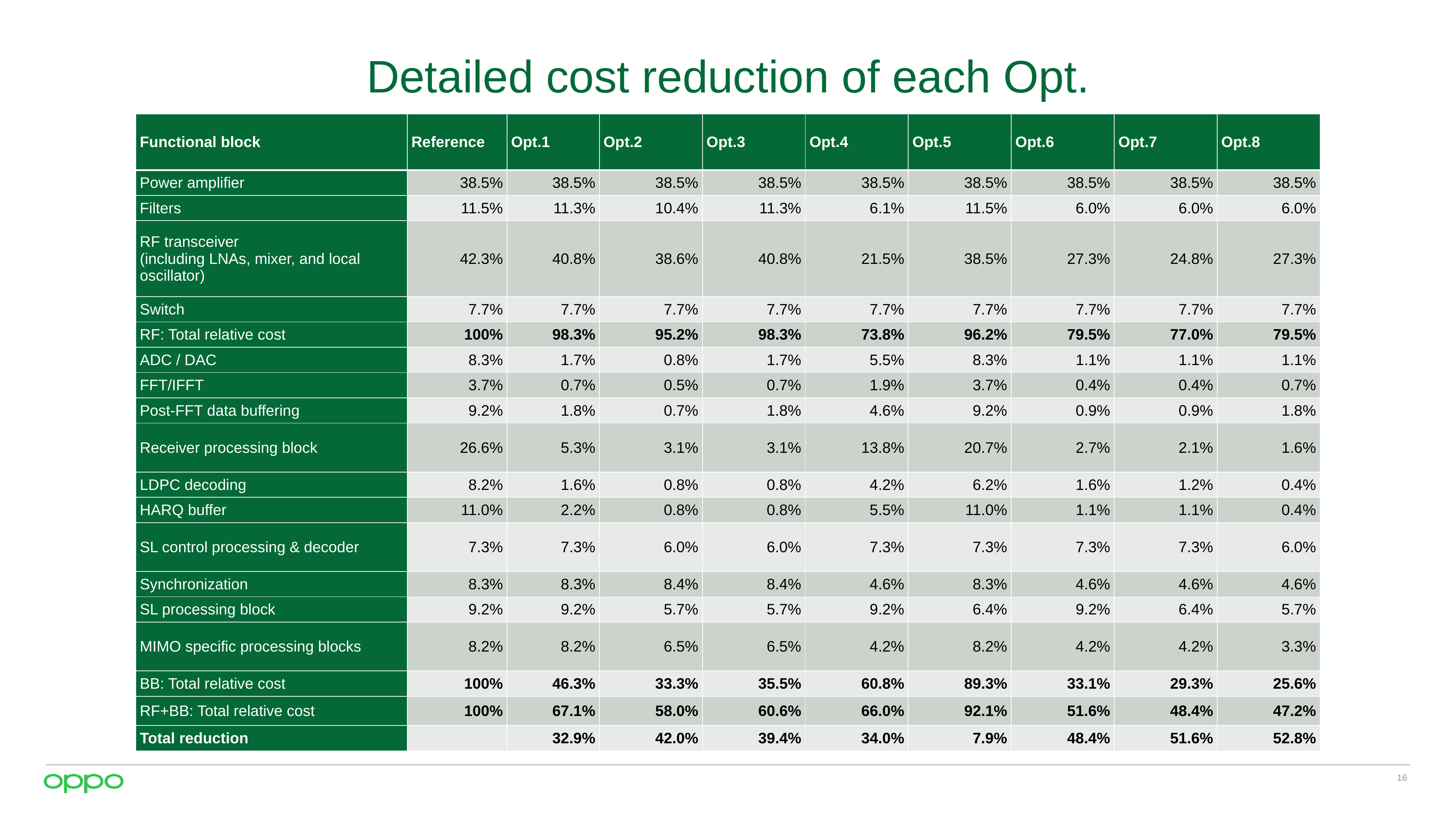

# Detailed cost reduction of each Opt.
| Functional block | Reference | Opt.1 | Opt.2 | Opt.3 | Opt.4 | Opt.5 | Opt.6 | Opt.7 | Opt.8 |
| --- | --- | --- | --- | --- | --- | --- | --- | --- | --- |
| Power amplifier | 38.5% | 38.5% | 38.5% | 38.5% | 38.5% | 38.5% | 38.5% | 38.5% | 38.5% |
| Filters | 11.5% | 11.3% | 10.4% | 11.3% | 6.1% | 11.5% | 6.0% | 6.0% | 6.0% |
| RF transceiver (including LNAs, mixer, and local oscillator) | 42.3% | 40.8% | 38.6% | 40.8% | 21.5% | 38.5% | 27.3% | 24.8% | 27.3% |
| Switch | 7.7% | 7.7% | 7.7% | 7.7% | 7.7% | 7.7% | 7.7% | 7.7% | 7.7% |
| RF: Total relative cost | 100% | 98.3% | 95.2% | 98.3% | 73.8% | 96.2% | 79.5% | 77.0% | 79.5% |
| ADC / DAC | 8.3% | 1.7% | 0.8% | 1.7% | 5.5% | 8.3% | 1.1% | 1.1% | 1.1% |
| FFT/IFFT | 3.7% | 0.7% | 0.5% | 0.7% | 1.9% | 3.7% | 0.4% | 0.4% | 0.7% |
| Post-FFT data buffering | 9.2% | 1.8% | 0.7% | 1.8% | 4.6% | 9.2% | 0.9% | 0.9% | 1.8% |
| Receiver processing block | 26.6% | 5.3% | 3.1% | 3.1% | 13.8% | 20.7% | 2.7% | 2.1% | 1.6% |
| LDPC decoding | 8.2% | 1.6% | 0.8% | 0.8% | 4.2% | 6.2% | 1.6% | 1.2% | 0.4% |
| HARQ buffer | 11.0% | 2.2% | 0.8% | 0.8% | 5.5% | 11.0% | 1.1% | 1.1% | 0.4% |
| SL control processing & decoder | 7.3% | 7.3% | 6.0% | 6.0% | 7.3% | 7.3% | 7.3% | 7.3% | 6.0% |
| Synchronization | 8.3% | 8.3% | 8.4% | 8.4% | 4.6% | 8.3% | 4.6% | 4.6% | 4.6% |
| SL processing block | 9.2% | 9.2% | 5.7% | 5.7% | 9.2% | 6.4% | 9.2% | 6.4% | 5.7% |
| MIMO specific processing blocks | 8.2% | 8.2% | 6.5% | 6.5% | 4.2% | 8.2% | 4.2% | 4.2% | 3.3% |
| BB: Total relative cost | 100% | 46.3% | 33.3% | 35.5% | 60.8% | 89.3% | 33.1% | 29.3% | 25.6% |
| RF+BB: Total relative cost | 100% | 67.1% | 58.0% | 60.6% | 66.0% | 92.1% | 51.6% | 48.4% | 47.2% |
| Total reduction |  | 32.9% | 42.0% | 39.4% | 34.0% | 7.9% | 48.4% | 51.6% | 52.8% |